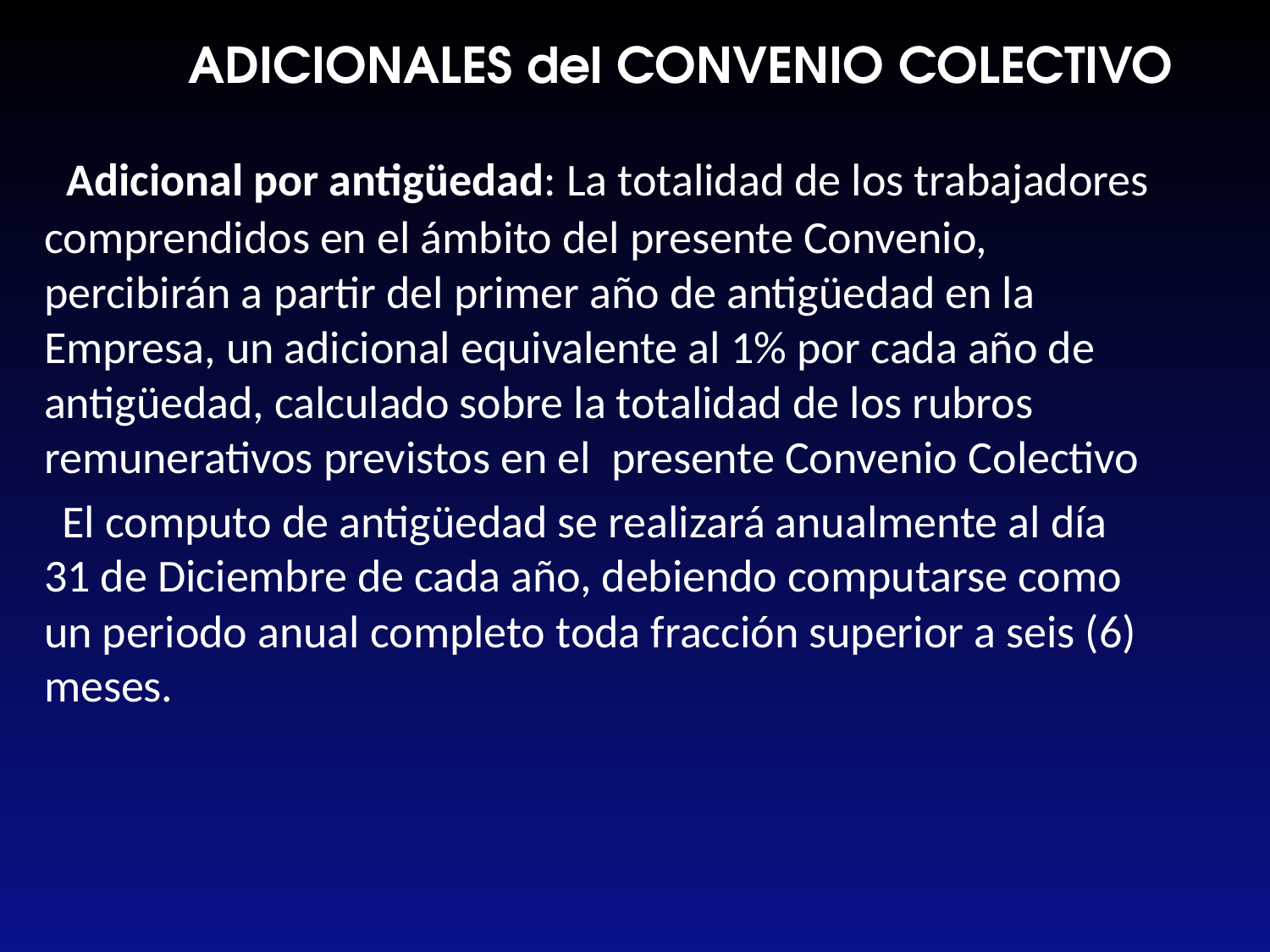

ADICIONALES del CONVENIO COLECTIVO
     Adicional por antigüedad: La totalidad de los trabajadores  comprendidos en el ámbito del presente Convenio, percibirán a partir del primer año de antigüedad en la Empresa, un adicional equivalente al 1% por cada año de antigüedad, calculado sobre la totalidad de los rubros remunerativos previstos en el  presente Convenio Colectivo
      El computo de antigüedad se realizará anualmente al día 31 de Diciembre de cada año, debiendo computarse como un periodo anual completo toda fracción superior a seis (6) meses.